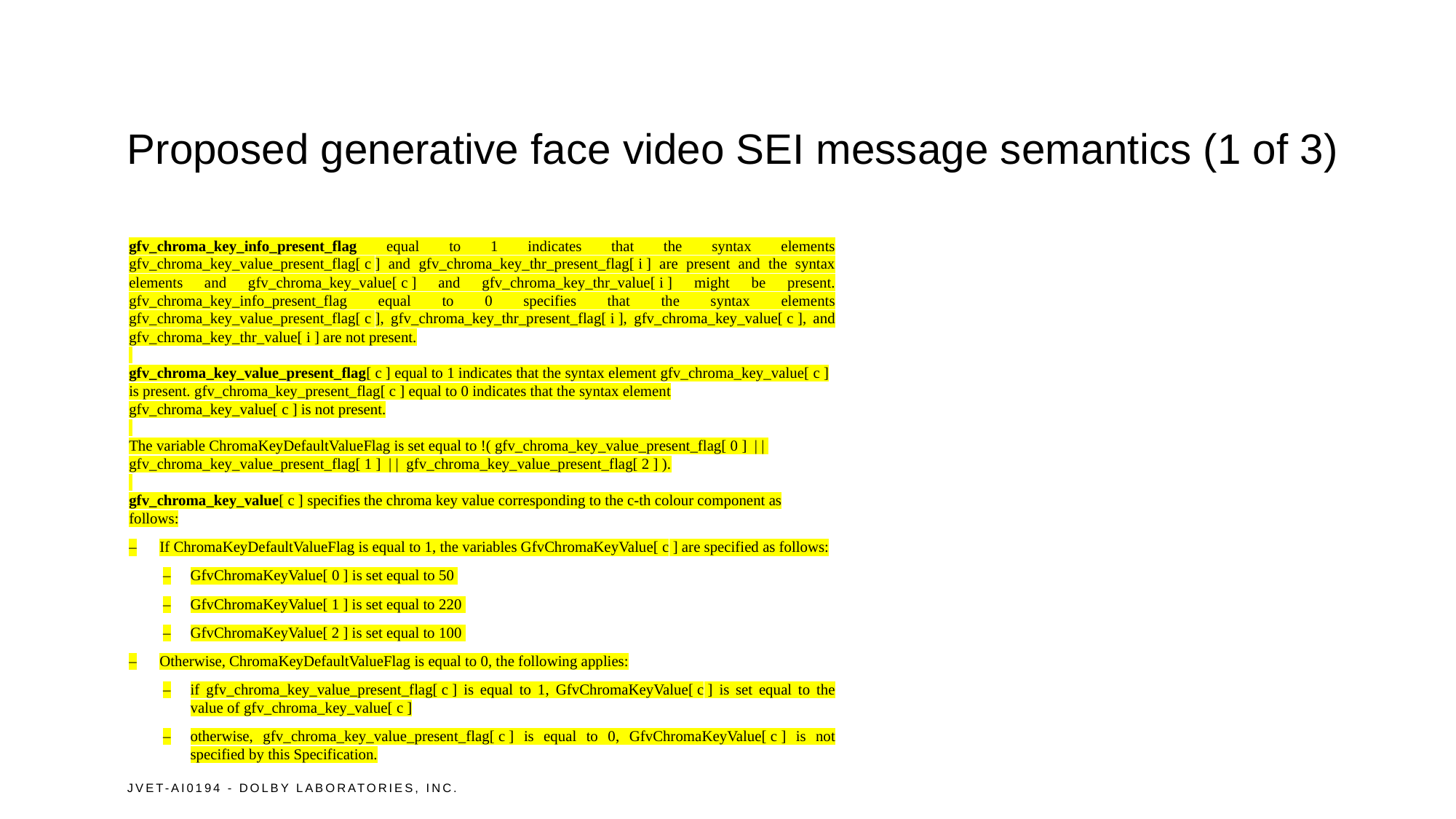

# Proposed generative face video SEI message semantics (1 of 3)
gfv_chroma_key_info_present_flag equal to 1 indicates that the syntax elements gfv_chroma_key_value_present_flag[ c ] and gfv_chroma_key_thr_present_flag[ i ] are present and the syntax elements and gfv_chroma_key_value[ c ] and gfv_chroma_key_thr_value[ i ] might be present. gfv_chroma_key_info_present_flag equal to 0 specifies that the syntax elements gfv_chroma_key_value_present_flag[ c ], gfv_chroma_key_thr_present_flag[ i ], gfv_chroma_key_value[ c ], and gfv_chroma_key_thr_value[ i ] are not present.

gfv_chroma_key_value_present_flag[ c ] equal to 1 indicates that the syntax element gfv_chroma_key_value[ c ] is present. gfv_chroma_key_present_flag[ c ] equal to 0 indicates that the syntax element gfv_chroma_key_value[ c ] is not present.

The variable ChromaKeyDefaultValueFlag is set equal to !( gfv_chroma_key_value_present_flag[ 0 ]  | |  gfv_chroma_key_value_present_flag[ 1 ]  | |  gfv_chroma_key_value_present_flag[ 2 ] ).

gfv_chroma_key_value[ c ] specifies the chroma key value corresponding to the c-th colour component as follows:
–	If ChromaKeyDefaultValueFlag is equal to 1, the variables GfvChromaKeyValue[ c ] are specified as follows:
–	GfvChromaKeyValue[ 0 ] is set equal to 50
–	GfvChromaKeyValue[ 1 ] is set equal to 220
–	GfvChromaKeyValue[ 2 ] is set equal to 100
–	Otherwise, ChromaKeyDefaultValueFlag is equal to 0, the following applies:
–	if gfv_chroma_key_value_present_flag[ c ] is equal to 1, GfvChromaKeyValue[ c ] is set equal to the value of gfv_chroma_key_value[ c ]
–	otherwise, gfv_chroma_key_value_present_flag[ c ] is equal to 0, GfvChromaKeyValue[ c ] is not specified by this Specification.
JVET-AI0194 - Dolby Laboratories, Inc.